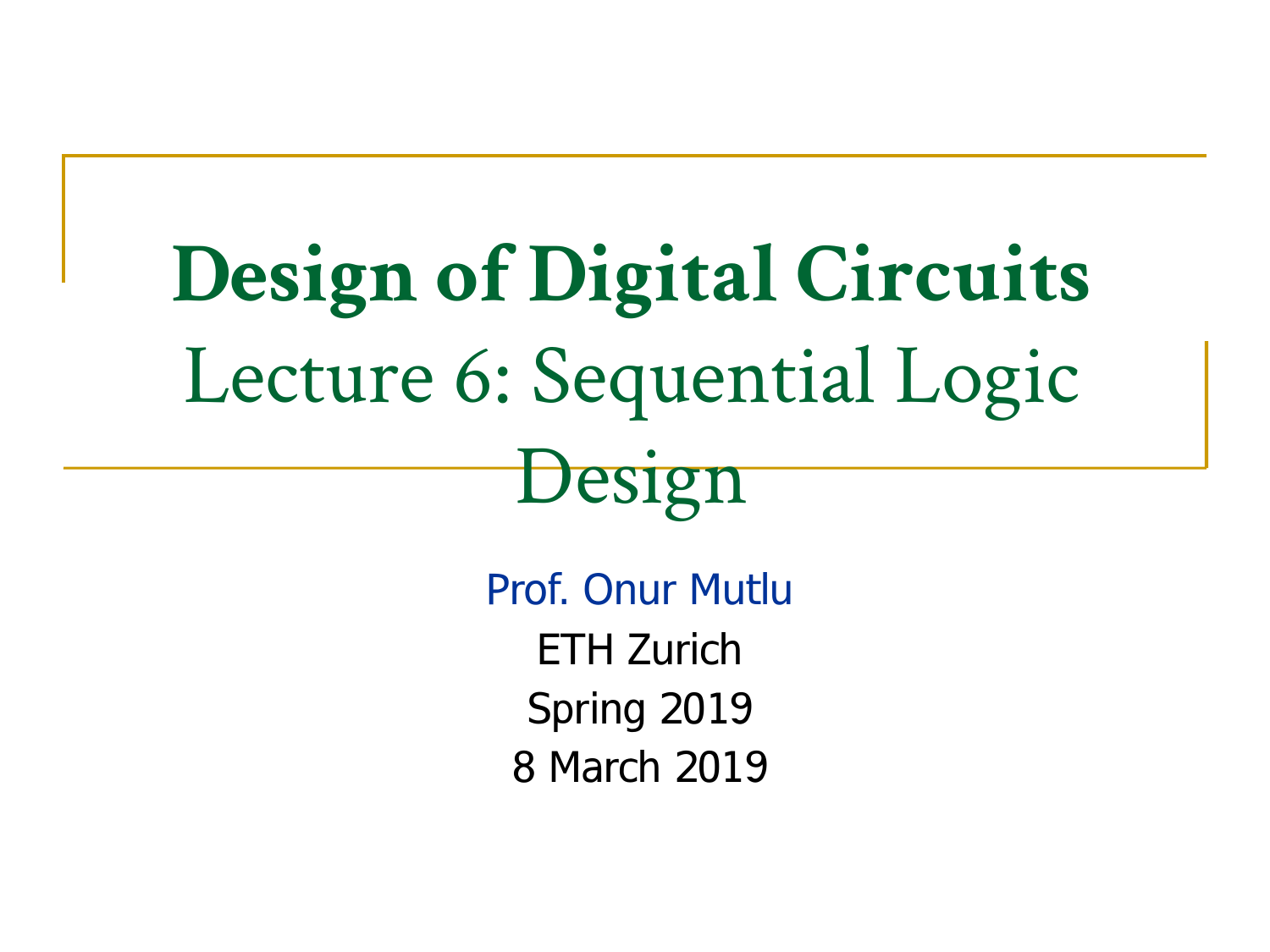

# Design of Digital Circuits Lecture 6: Sequential Logic Design

Prof. Onur Mutlu
ETH Zurich
Spring 2019
8 March 2019